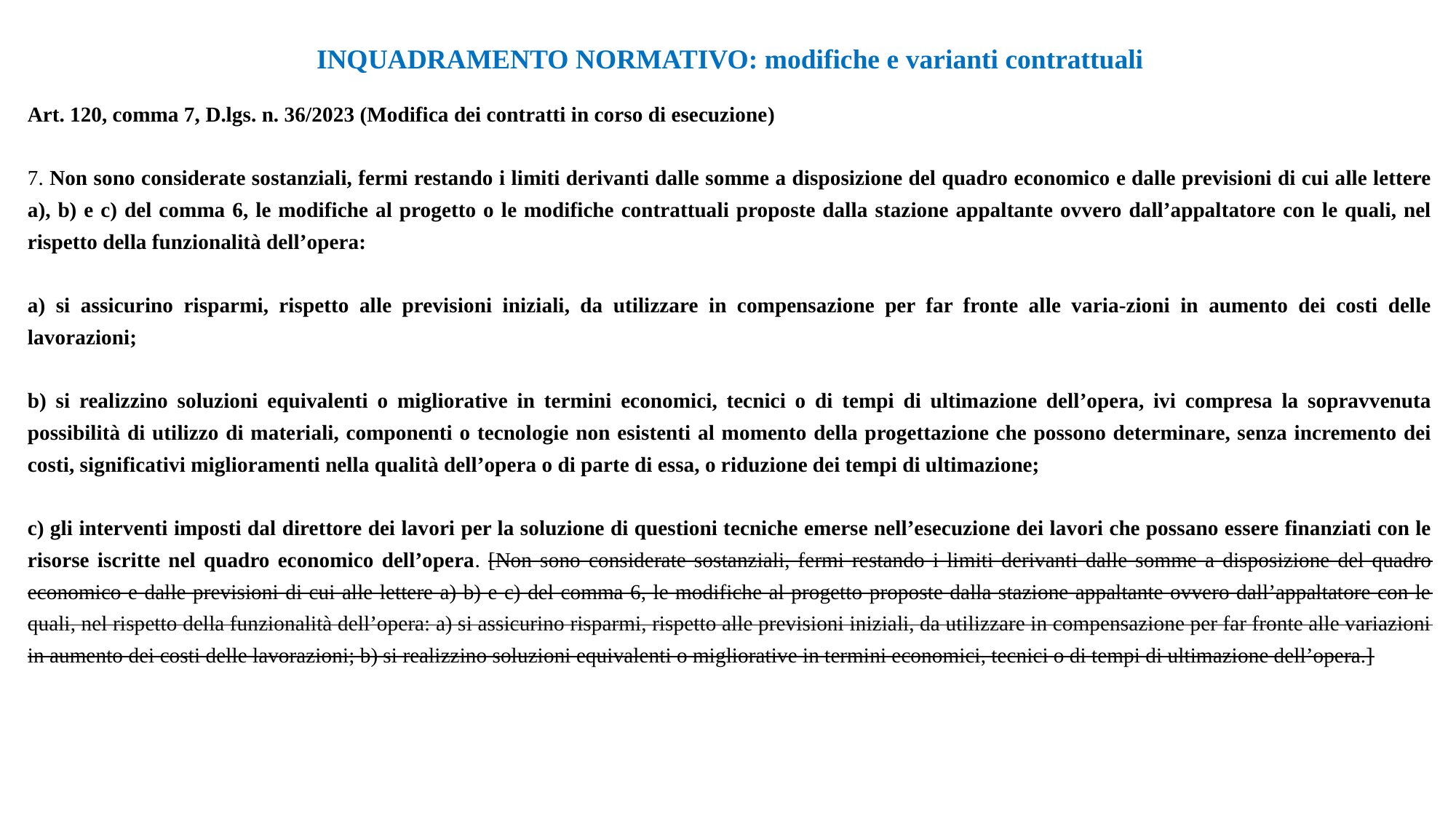

INQUADRAMENTO NORMATIVO: modifiche e varianti contrattuali

Art. 120, comma 7, D.lgs. n. 36/2023 (Modifica dei contratti in corso di esecuzione)

7. Non sono considerate sostanziali, fermi restando i limiti derivanti dalle somme a disposizione del quadro economico e dalle previsioni di cui alle lettere a), b) e c) del comma 6, le modifiche al progetto o le modifiche contrattuali proposte dalla stazione appaltante ovvero dall’appaltatore con le quali, nel rispetto della funzionalità dell’opera:

a) si assicurino risparmi, rispetto alle previsioni iniziali, da utilizzare in compensazione per far fronte alle varia-zioni in aumento dei costi delle lavorazioni;

b) si realizzino soluzioni equivalenti o migliorative in termini economici, tecnici o di tempi di ultimazione dell’opera, ivi compresa la sopravvenuta possibilità di utilizzo di materiali, componenti o tecnologie non esistenti al momento della progettazione che possono determinare, senza incremento dei costi, significativi miglioramenti nella qualità dell’opera o di parte di essa, o riduzione dei tempi di ultimazione;

c) gli interventi imposti dal direttore dei lavori per la soluzione di questioni tecniche emerse nell’esecuzione dei lavori che possano essere finanziati con le risorse iscritte nel quadro economico dell’opera. [Non sono considerate sostanziali, fermi restando i limiti derivanti dalle somme a disposizione del quadro economico e dalle previsioni di cui alle lettere a) b) e c) del comma 6, le modifiche al progetto proposte dalla stazione appaltante ovvero dall’appaltatore con le quali, nel rispetto della funzionalità dell’opera: a) si assicurino risparmi, rispetto alle previsioni iniziali, da utilizzare in compensazione per far fronte alle variazioni in aumento dei costi delle lavorazioni; b) si realizzino soluzioni equivalenti o migliorative in termini economici, tecnici o di tempi di ultimazione dell’opera.]